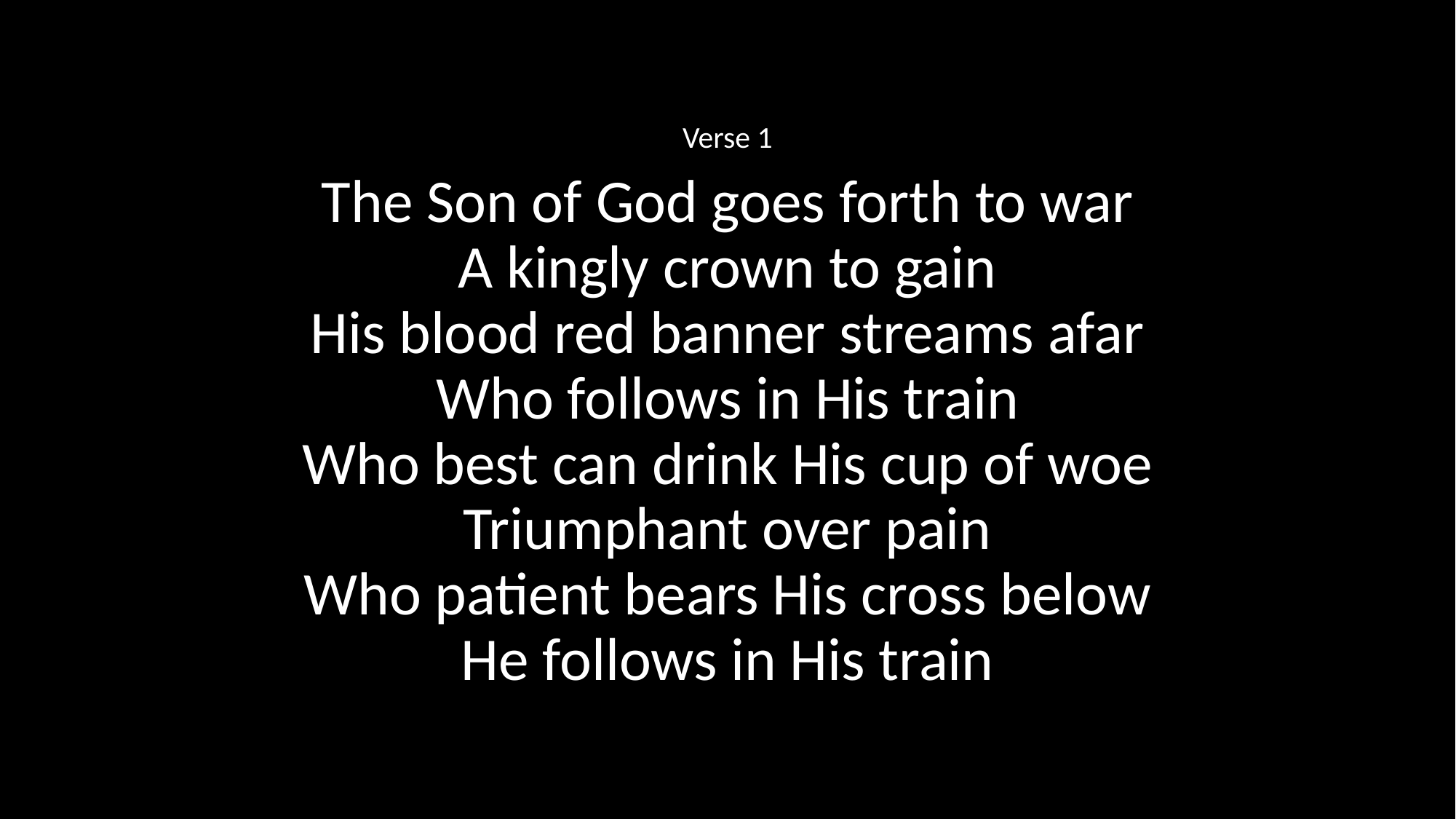

Verse 1
The Son of God goes forth to war
A kingly crown to gain
His blood red banner streams afar
Who follows in His train
Who best can drink His cup of woe
Triumphant over pain
Who patient bears His cross below
He follows in His train